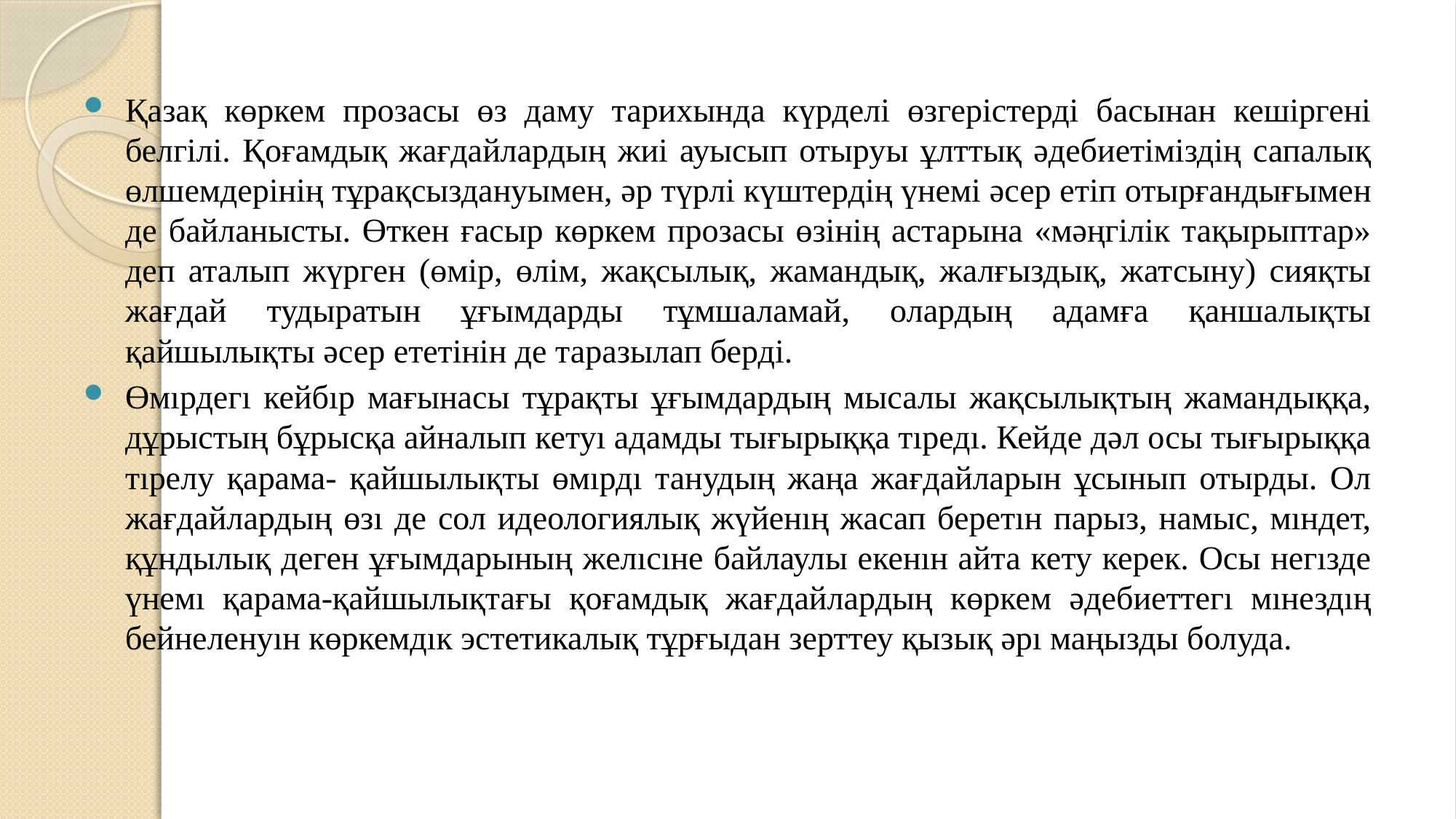

Қазақ көркем прозасы өз даму тарихында күрделі өзгерістерді басынан кешіргені белгілі. Қоғамдық жағдайлардың жиі ауысып отыруы ұлттық әдебиетіміздің сапалық өлшемдерінің тұрақсыздануымен, әр түрлі күштердің үнемі әсер етіп отырғандығымен де байланысты. Өткен ғасыр көркем прозасы өзінің астарына «мәңгілік тақырыптар» деп аталып жүрген (өмір, өлім, жақсылық, жамандық, жалғыздық, жатсыну) сияқты жағдай тудыратын ұғымдарды тұмшаламай, олардың адамға қаншалықты қайшылықты әсер ететінін де таразылап берді.
Өмıрдегı кейбıр мағынасы тұрақты ұғымдардың мысалы жақсылықтың жамандыққа, дұрыстың бұрысқа айналып кетуı адамды тығырыққа тıредı. Кейде дәл осы тығырыққа тıрелу қарама- қайшылықты өмıрдı танудың жаңа жағдайларын ұсынып отырды. Ол жағдайлардың өзı де сол идеологиялық жүйенıң жасап беретıн парыз, намыс, мıндет, құндылық деген ұғымдарының желıсıне байлаулы екенıн айта кету керек. Осы негıзде үнемı қарама-қайшылықтағы қоғамдық жағдайлардың көркем әдебиеттегı мıнездıң бейнеленуıн көркемдıк эстетикалық тұрғыдан зерттеу қызық әрı маңызды болуда.